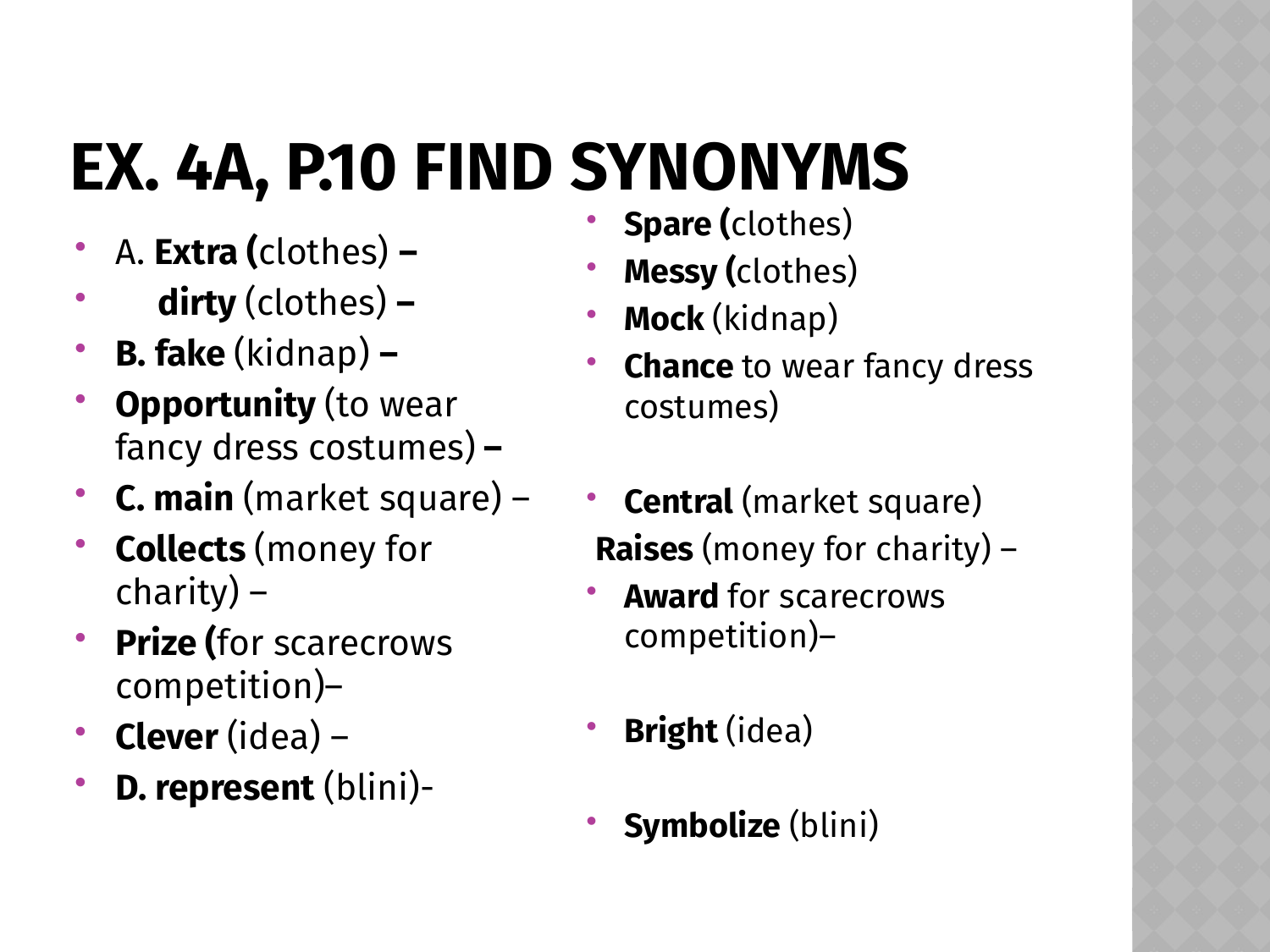

# EX. 4a, p.10 Find synonyms
Spare (clothes)
Messy (clothes)
Mock (kidnap)
Chance to wear fancy dress costumes)

Central (market square)
 Raises (money for charity) –
Award for scarecrows competition)–

Bright (idea)

Symbolize (blini)

A. Extra (clothes) –
     dirty (clothes) –
B. fake (kidnap) –
Opportunity (to wear fancy dress costumes) –
C. main (market square) –
Collects (money for charity) –
Prize (for scarecrows competition)–
Clever (idea) –
D. represent (blini)-